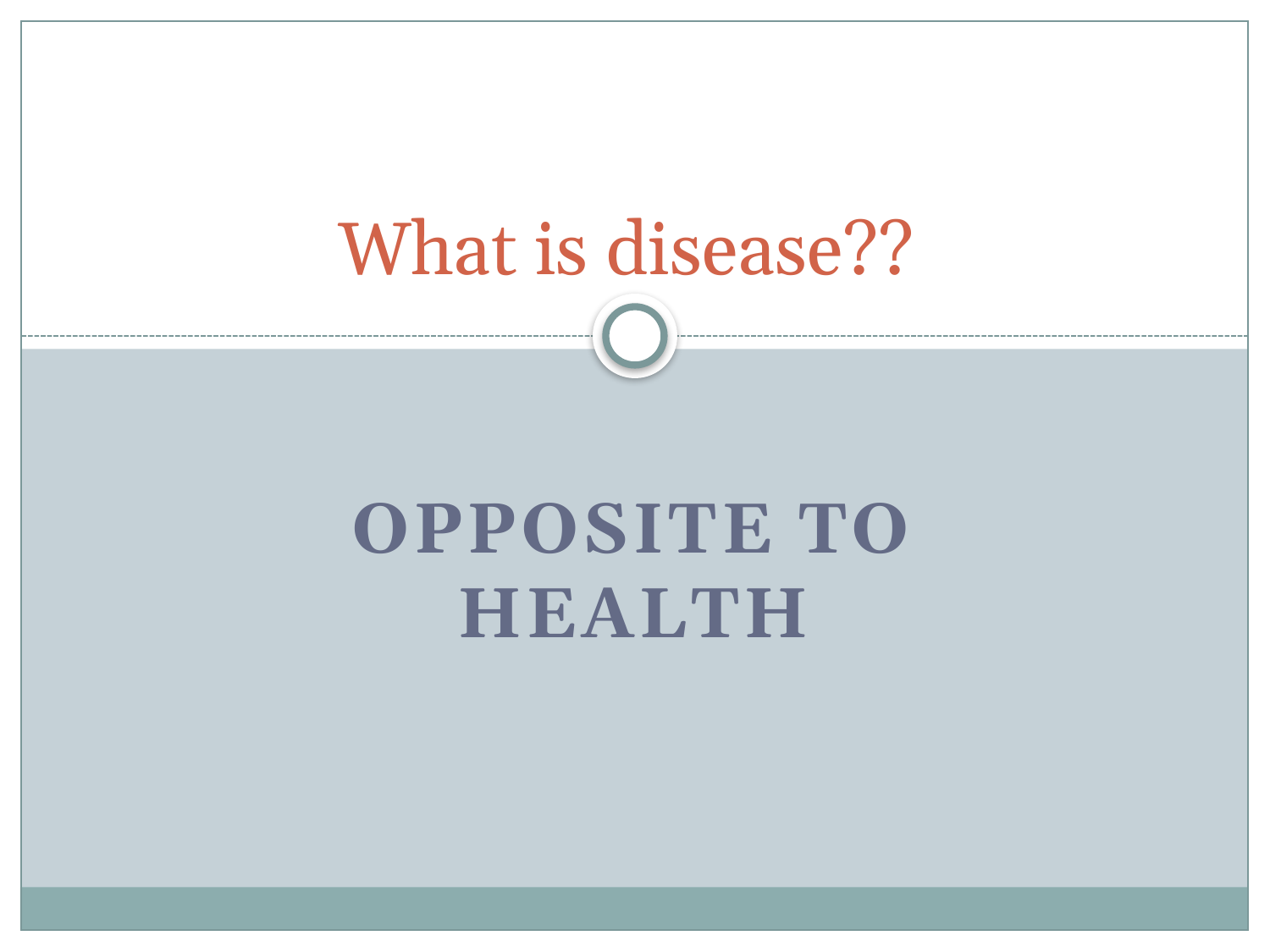

# What is disease??
opposite to Health